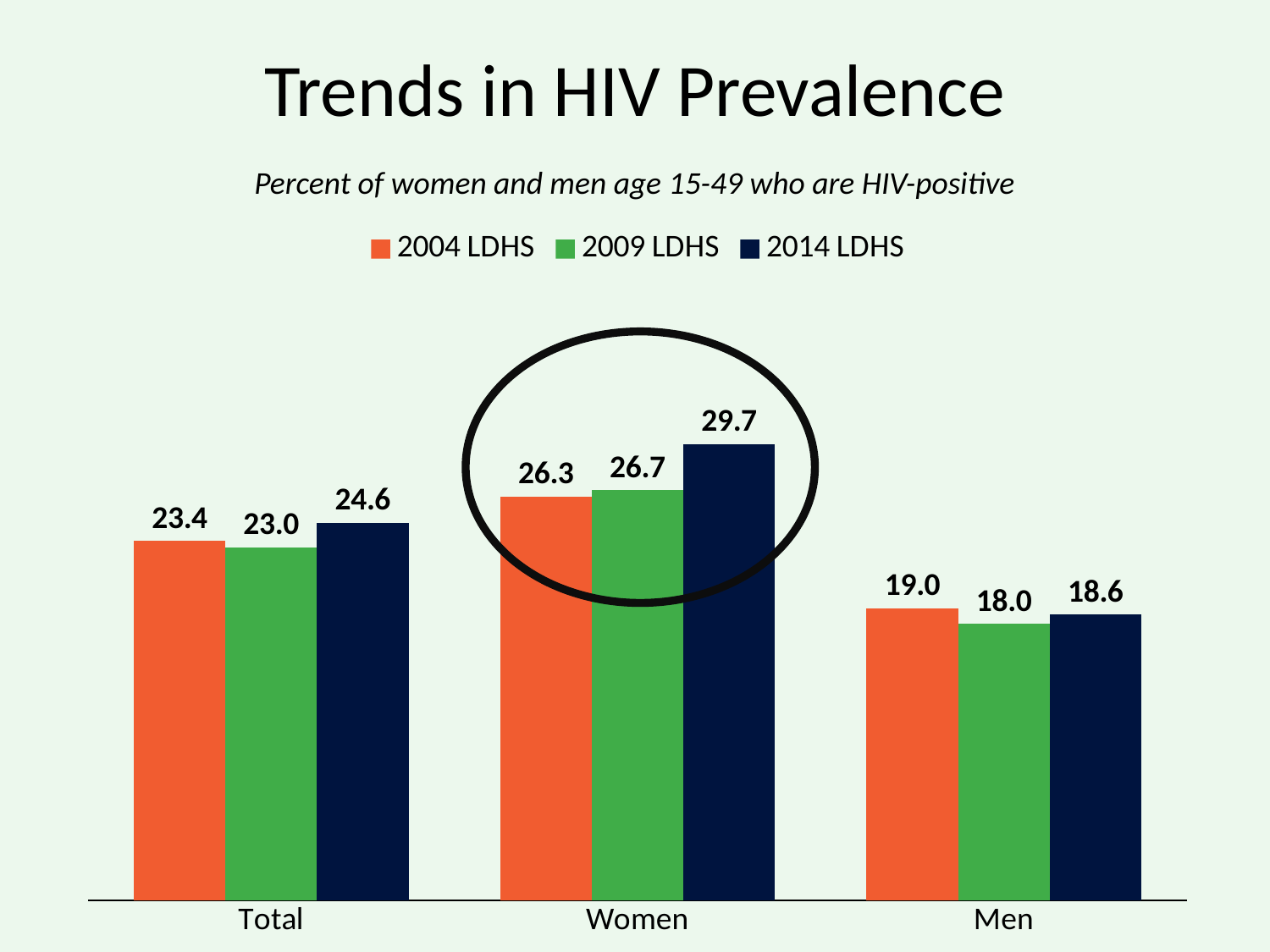

# Trends in HIV Prevalence
Percent of women and men age 15-49 who are HIV-positive

### Chart

| Category | 2004 LDHS | 2009 LDHS | 2014 LDHS |
|---|---|---|---|
| Total | 23.4 | 23.0 | 24.6 |
| Women | 26.3 | 26.7 | 29.7 |
| Men | 19.0 | 18.0 | 18.6 |